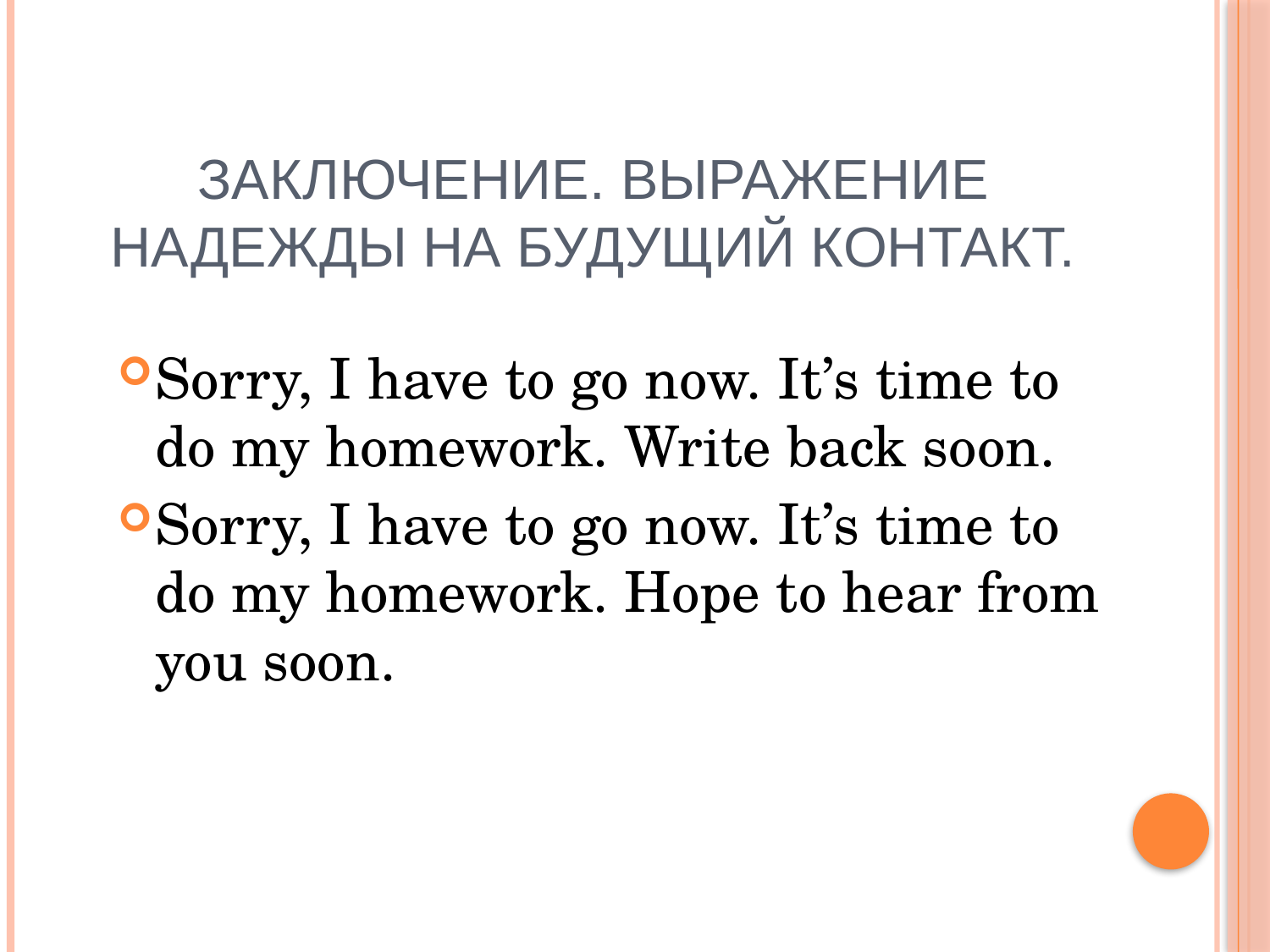

# Заключение. Выражение надежды на будущий контакт.
Sorry, I have to go now. It’s time to do my homework. Write back soon.
Sorry, I have to go now. It’s time to do my homework. Hope to hear from you soon.